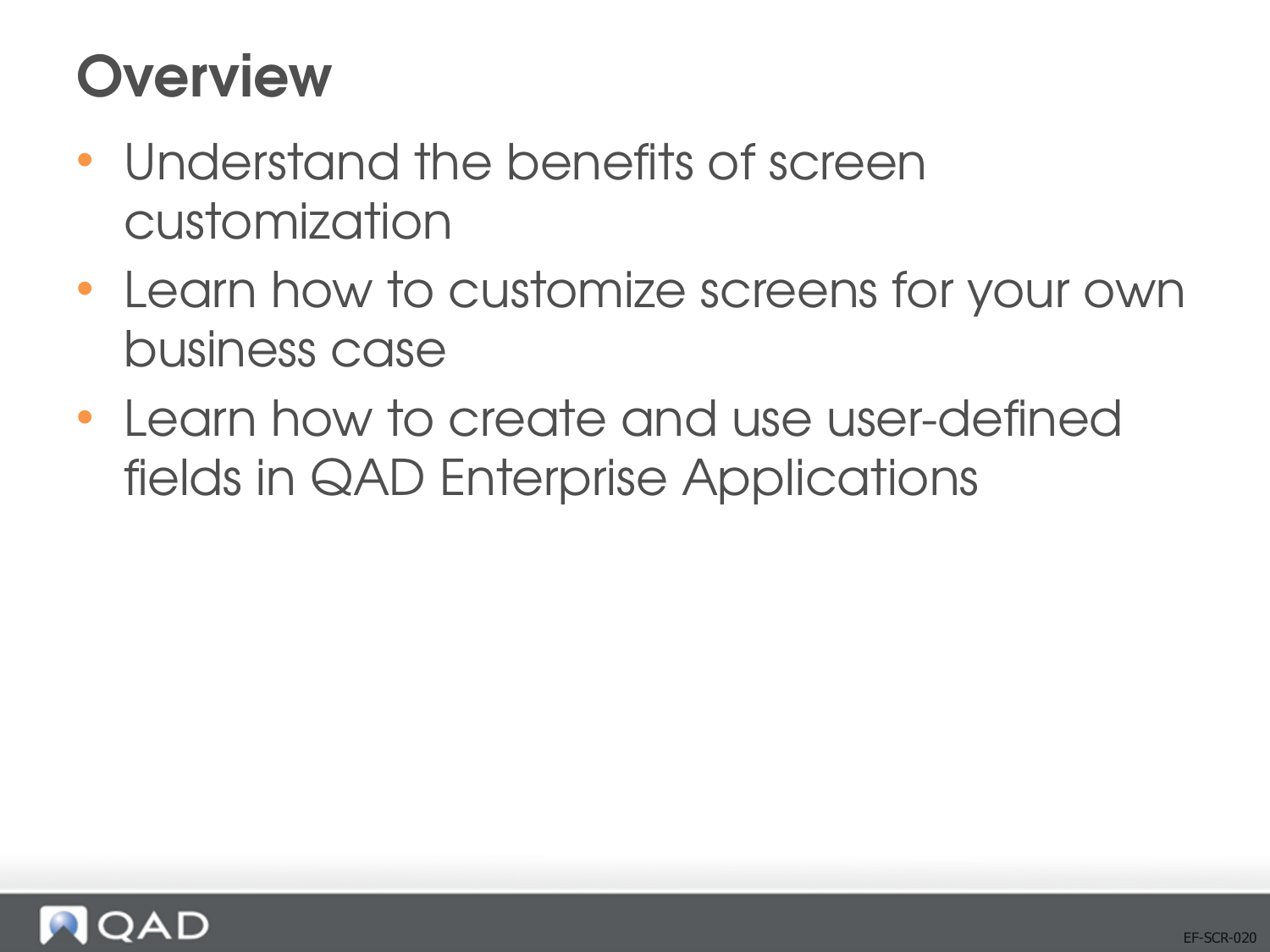

# Overview
Understand the benefits of screen customization
Learn how to customize screens for your own business case
Learn how to create and use user-defined fields in QAD Enterprise Applications

EF-SCR-020